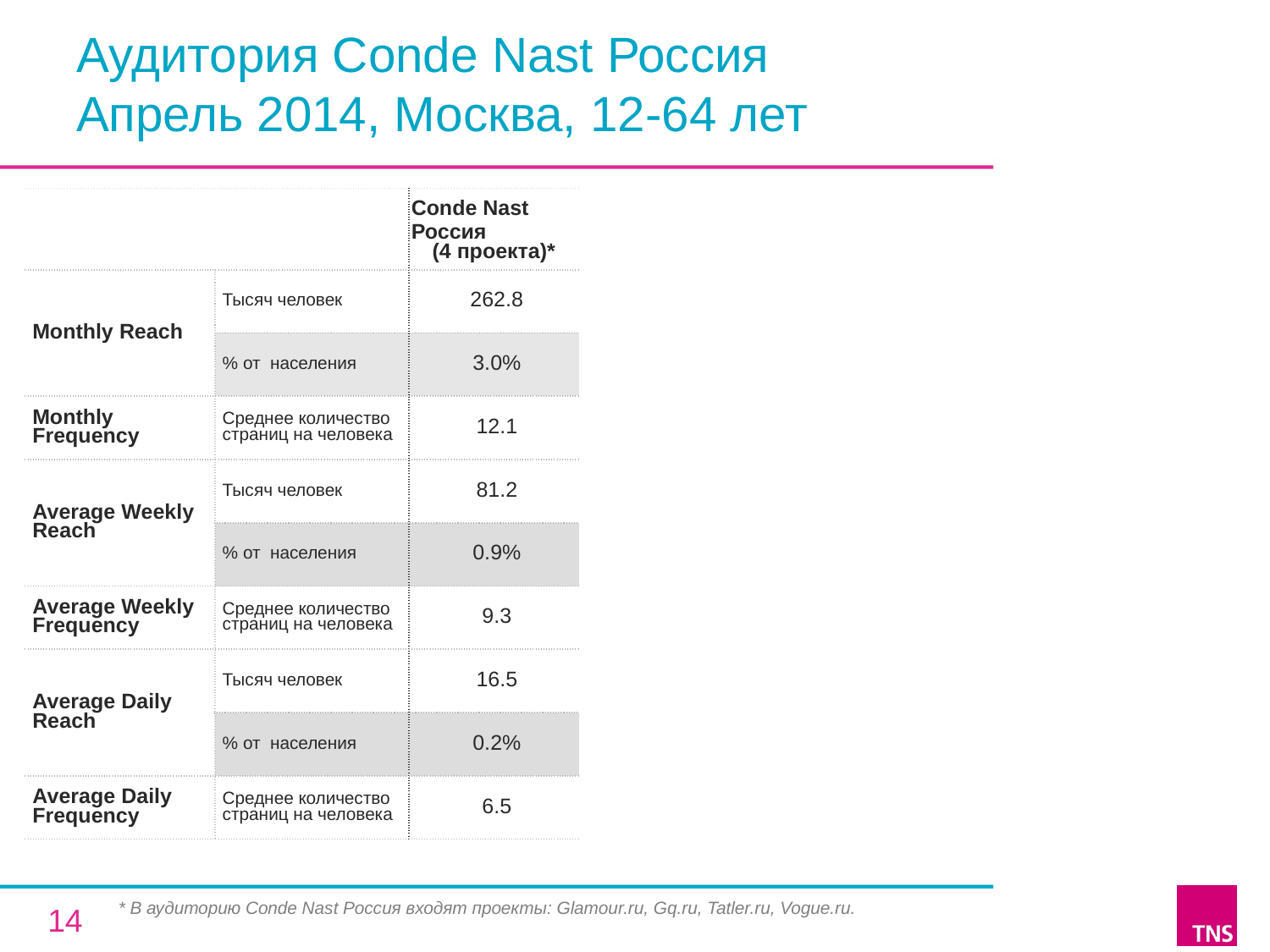

# Аудитория Conde Nast Россия Апрель 2014, Москва, 12-64 лет
|  |  | Conde Nast Россия (4 проекта)\* |
| --- | --- | --- |
| Monthly Reach | Тысяч человек | 262.8 |
|  | % от населения | 3.0% |
| Monthly Frequency | Среднее количество страниц на человека | 12.1 |
| Average Weekly Reach | Тысяч человек | 81.2 |
|  | % от населения | 0.9% |
| Average Weekly Frequency | Среднее количество страниц на человека | 9.3 |
| Average Daily Reach | Тысяч человек | 16.5 |
|  | % от населения | 0.2% |
| Average Daily Frequency | Среднее количество страниц на человека | 6.5 |
* В аудиторию Conde Nast Россия входят проекты: Glamour.ru, Gq.ru, Tatler.ru, Vogue.ru.
14